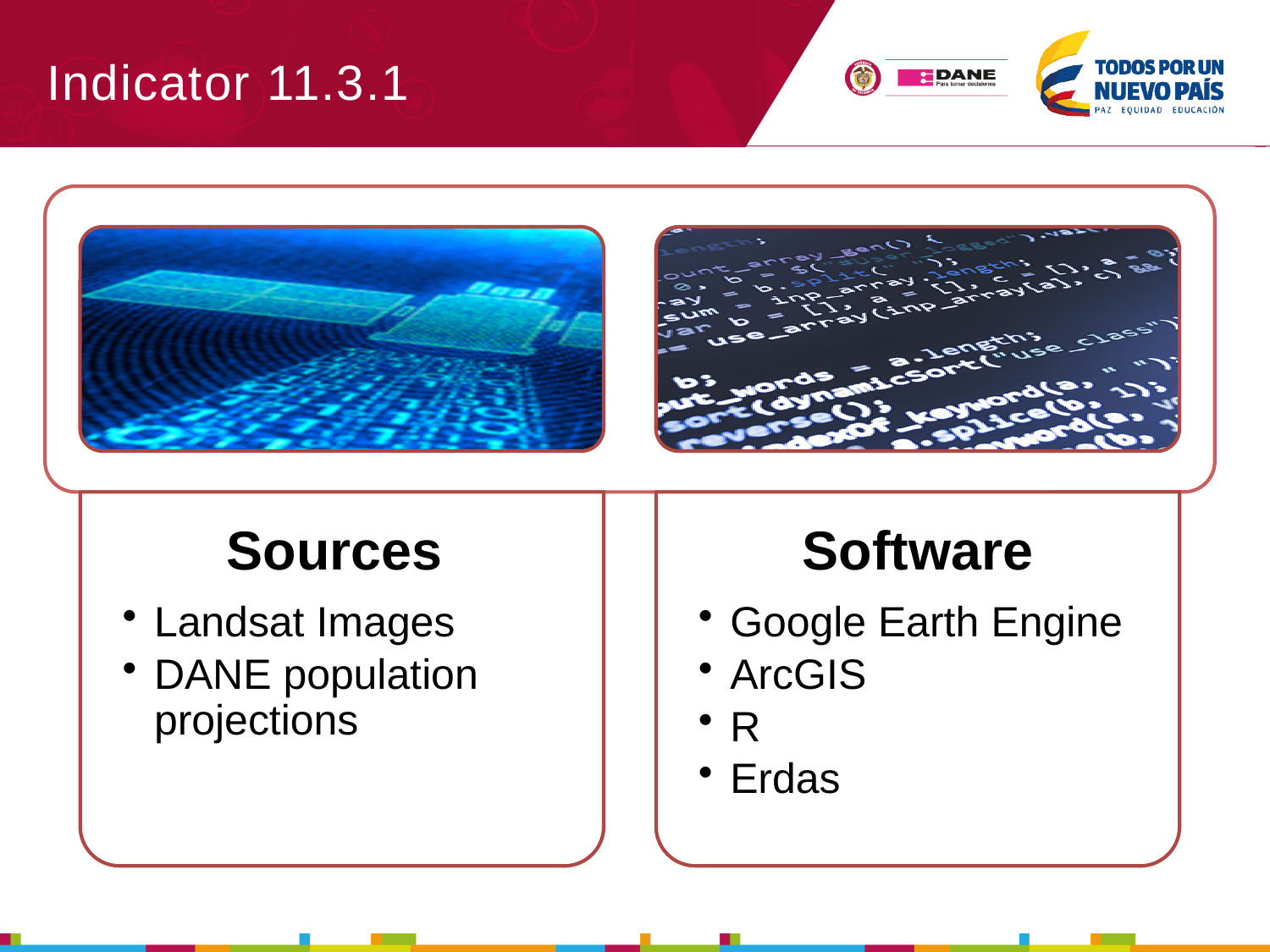

Indicator 11.3.1
Sources
Landsat Images
DANE population projections
Software
Google Earth Engine
ArcGIS
R
Erdas